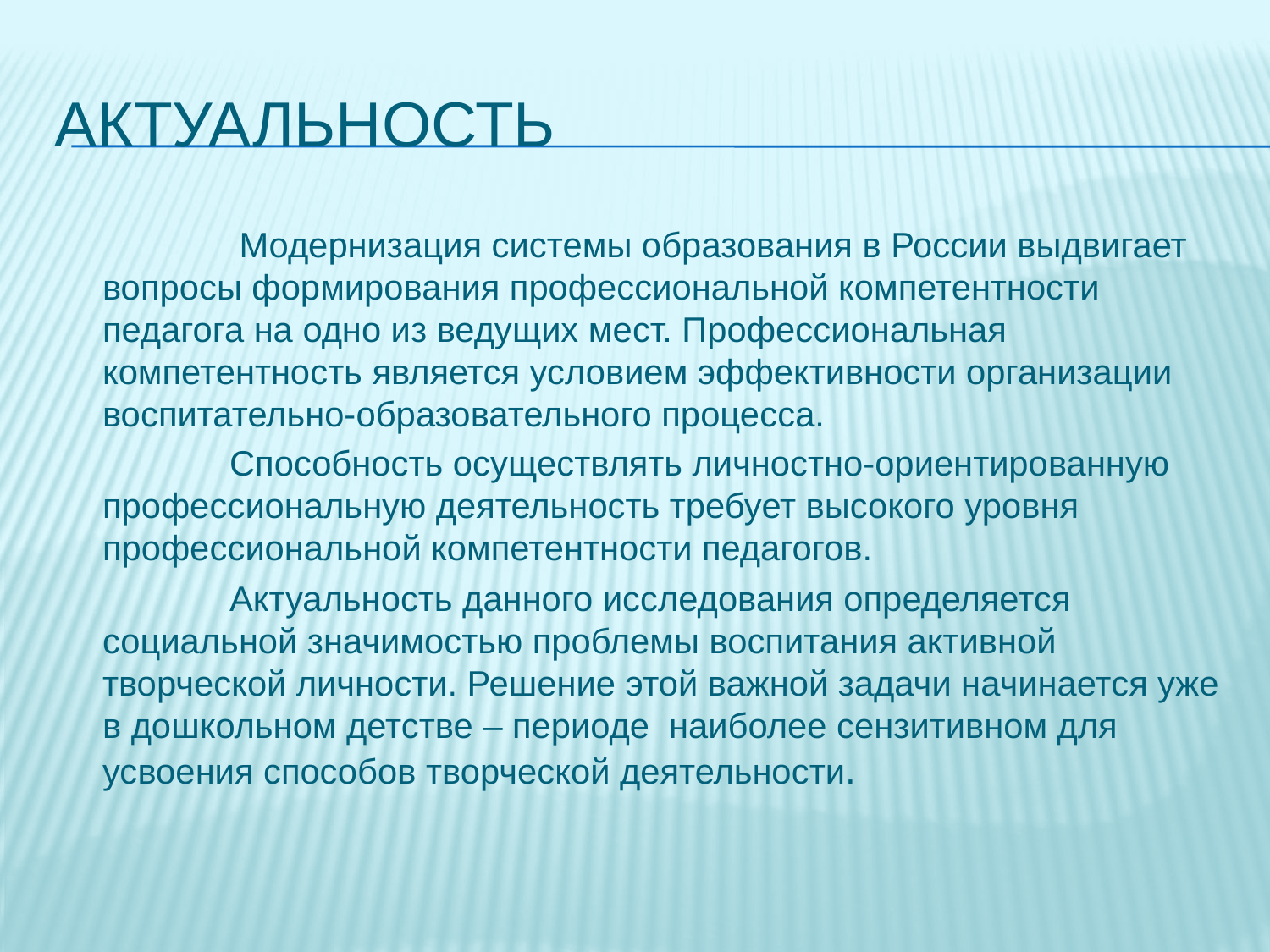

# Актуальность
     	 Модернизация системы образования в России выдвигает вопросы формирования профессиональной компетентности педагога на одно из ведущих мест. Профессиональная компетентность является условием эффективности организации воспитательно-образовательного процесса.
     	Способность осуществлять личностно-ориентированную профессиональную деятельность требует высокого уровня профессиональной компетентности педагогов.
     	Актуальность данного исследования определяется социальной значимостью проблемы воспитания активной творческой личности. Решение этой важной задачи начинается уже в дошкольном детстве – периоде  наиболее сензитивном для усвоения способов творческой деятельности.